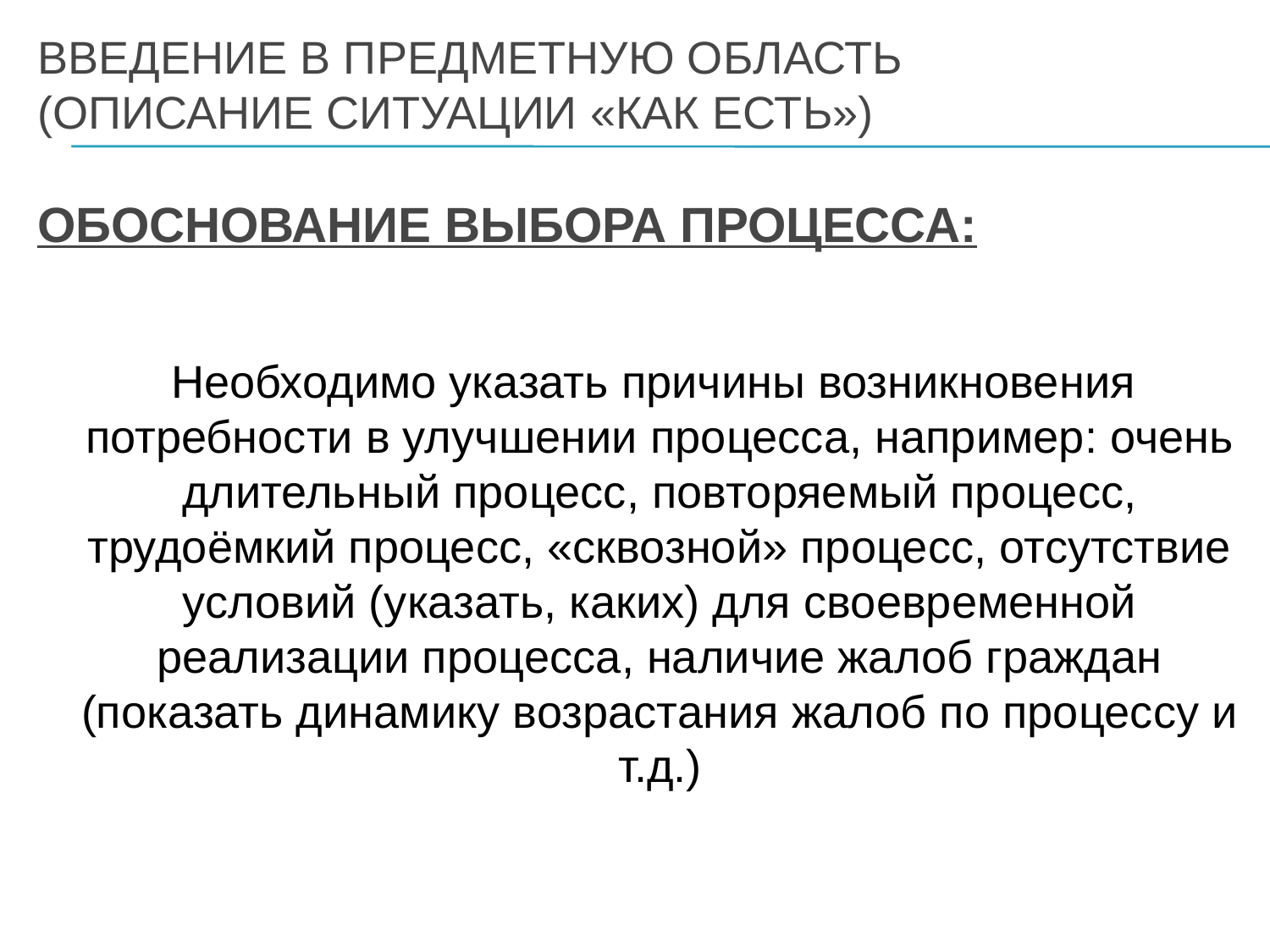

# Введение в предметную область (описание ситуации «как есть») Обоснование выбора процесса:
Необходимо указать причины возникновения
потребности в улучшении процесса, например: очень длительный процесс, повторяемый процесс, трудоёмкий процесс, «сквозной» процесс, отсутствие условий (указать, каких) для своевременной реализации процесса, наличие жалоб граждан (показать динамику возрастания жалоб по процессу и т.д.)